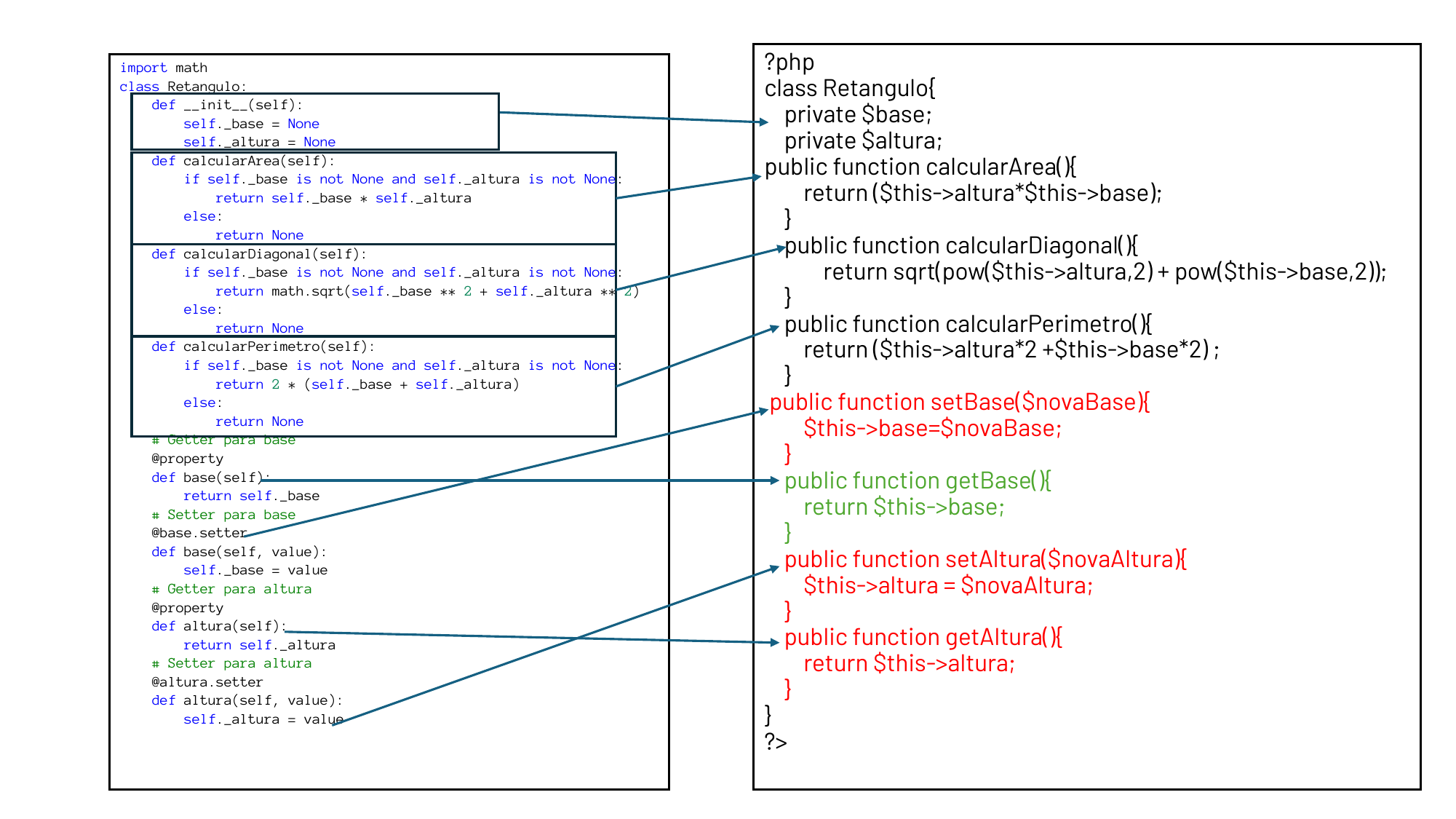

?php
class Retangulo{
    private $base;
    private $altura;
public function calcularArea(){
        return ($this->altura*$this->base);
    }
    public function calcularDiagonal(){
            return sqrt(pow($this->altura,2) + pow($this->base,2));
    }
    public function calcularPerimetro(){
        return ($this->altura*2 +$this->base*2) ;
    }
 public function setBase($novaBase){
        $this->base=$novaBase;
    }
    public function getBase(){
        return $this->base;
    }
    public function setAltura($novaAltura){
        $this->altura = $novaAltura;
    }
    public function getAltura(){
        return $this->altura;
    }
}
?>
import math
class Retangulo:
    def __init__(self):
        self._base = None
        self._altura = None
    def calcularArea(self):
        if self._base is not None and self._altura is not None:
            return self._base * self._altura
        else:
            return None
    def calcularDiagonal(self):
        if self._base is not None and self._altura is not None:
            return math.sqrt(self._base ** 2 + self._altura ** 2)
        else:
            return None
    def calcularPerimetro(self):
        if self._base is not None and self._altura is not None:
            return 2 * (self._base + self._altura)
        else:
            return None
    # Getter para base
    @property
    def base(self):
        return self._base
    # Setter para base
    @base.setter
    def base(self, value):
        self._base = value
    # Getter para altura
    @property
    def altura(self):
        return self._altura
    # Setter para altura
    @altura.setter
    def altura(self, value):
        self._altura = value